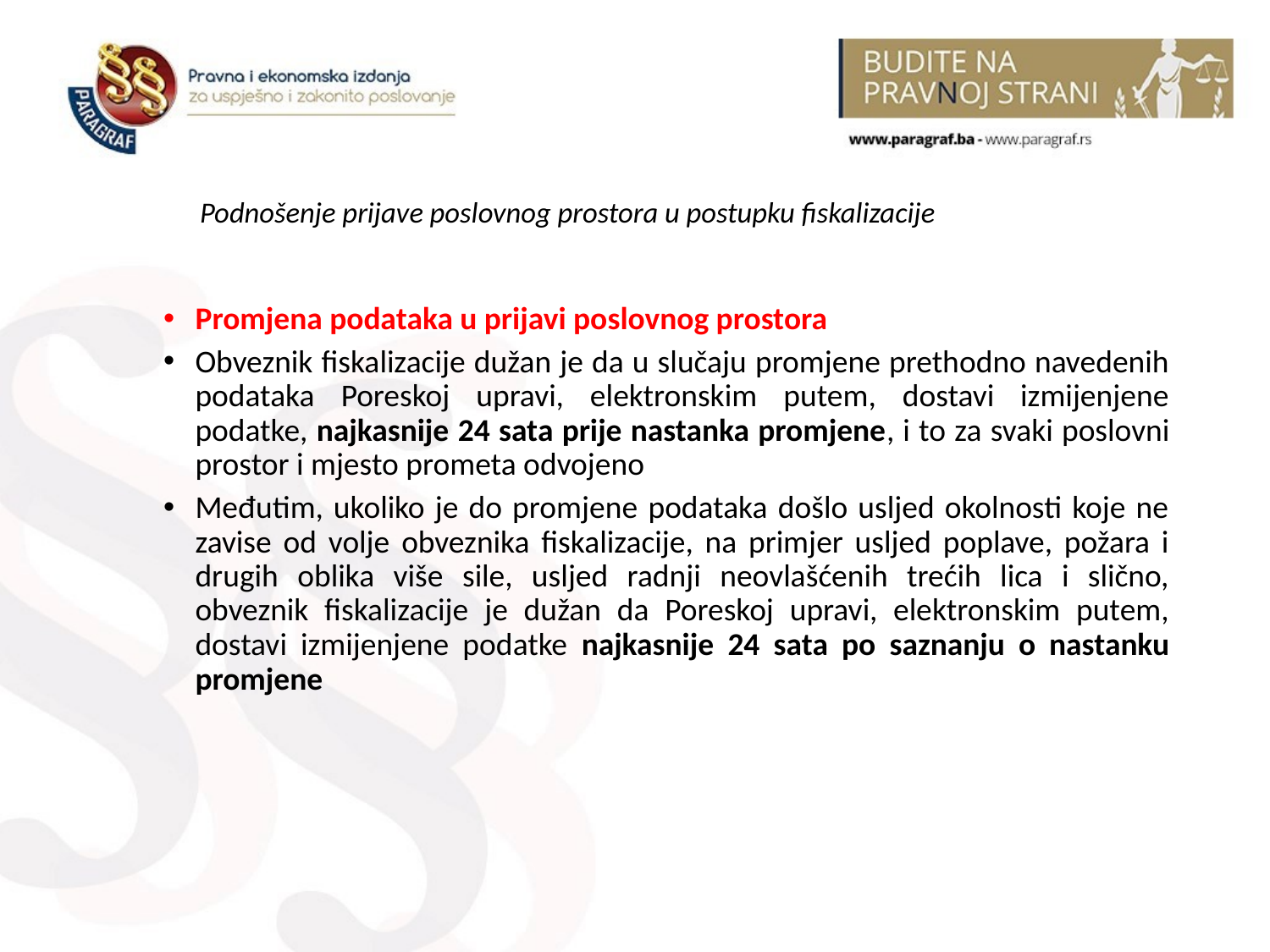

# Podnošenje prijave poslovnog prostora u postupku fiskalizacije

Promjena podataka u prijavi poslovnog prostora
Obveznik fiskalizacije dužan je da u slučaju promjene prethodno navedenih podataka Poreskoj upravi, elektronskim putem, dostavi izmijenjene podatke, najkasnije 24 sata prije nastanka promjene, i to za svaki poslovni prostor i mjesto prometa odvojeno
Međutim, ukoliko je do promjene podataka došlo usljed okolnosti koje ne zavise od volje obveznika fiskalizacije, na primjer usljed poplave, požara i drugih oblika više sile, usljed radnji neovlašćenih trećih lica i slično, obveznik fiskalizacije je dužan da Poreskoj upravi, elektronskim putem, dostavi izmijenjene podatke najkasnije 24 sata po saznanju o nastanku promjene